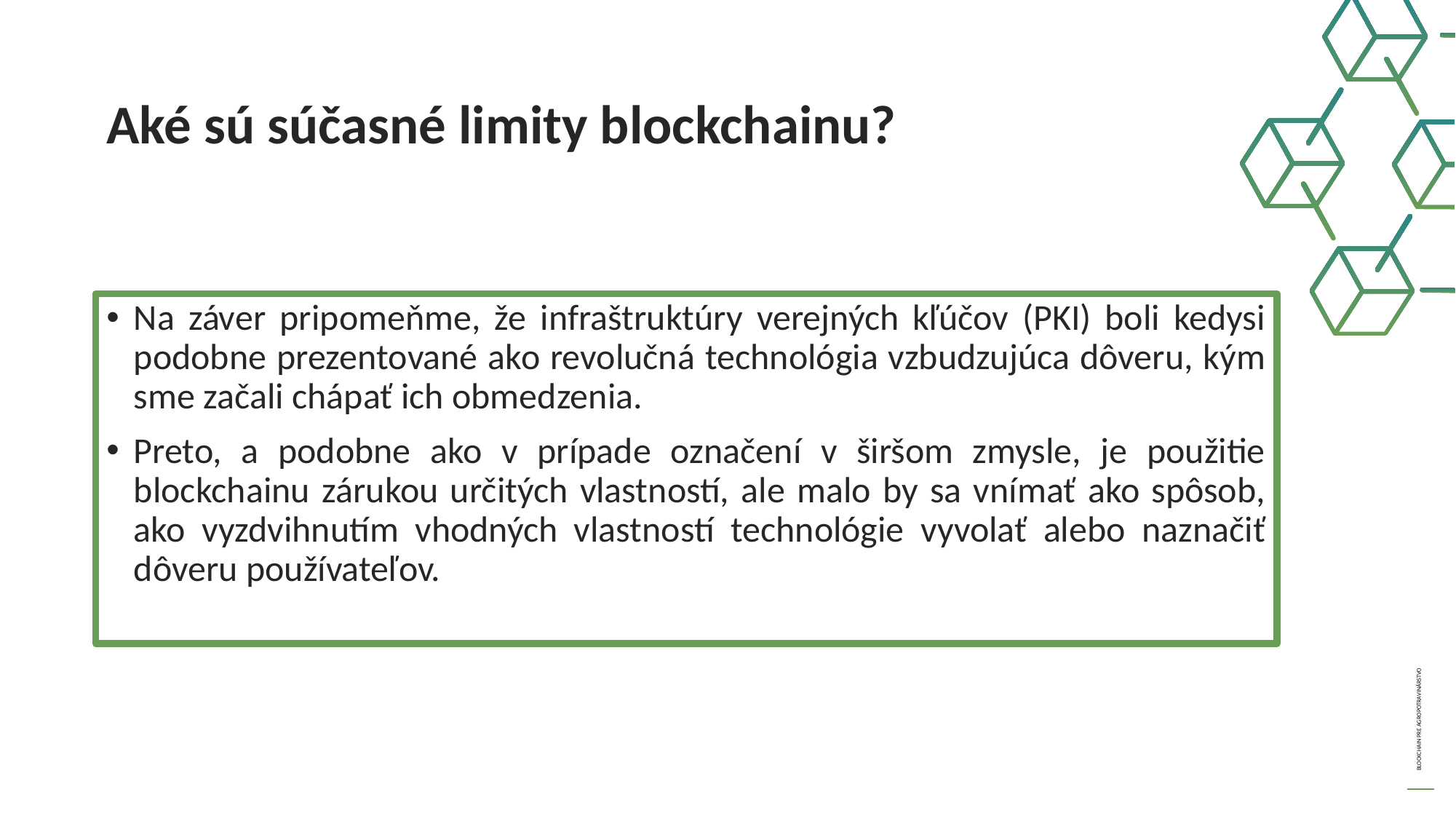

Aké sú súčasné limity blockchainu?
Na záver pripomeňme, že infraštruktúry verejných kľúčov (PKI) boli kedysi podobne prezentované ako revolučná technológia vzbudzujúca dôveru, kým sme začali chápať ich obmedzenia.
Preto, a podobne ako v prípade označení v širšom zmysle, je použitie blockchainu zárukou určitých vlastností, ale malo by sa vnímať ako spôsob, ako vyzdvihnutím vhodných vlastností technológie vyvolať alebo naznačiť dôveru používateľov.